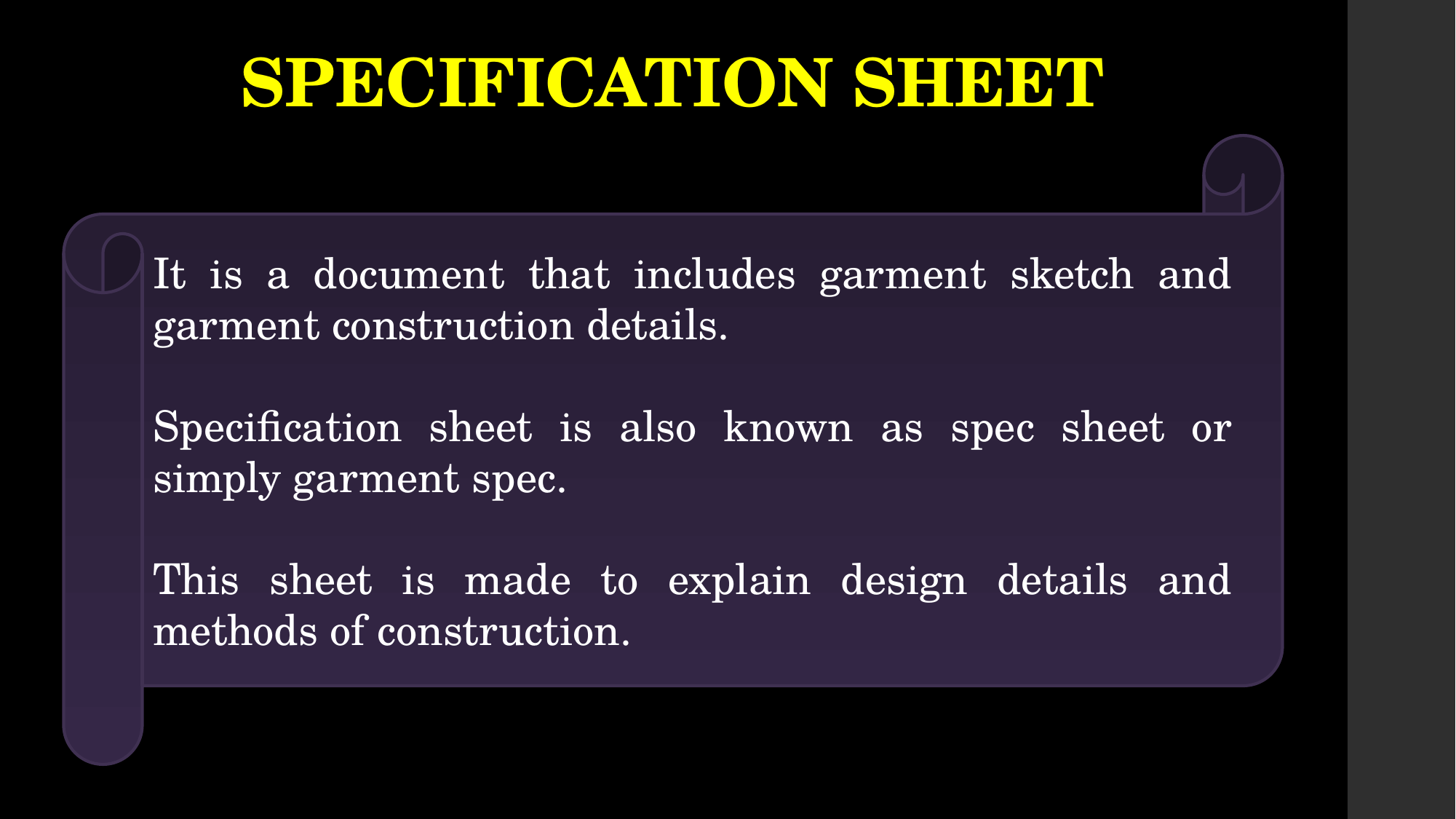

# SPECIFICATION SHEET
It is a document that includes garment sketch and garment construction details.

Specification sheet is also known as spec sheet or simply garment spec.

This sheet is made to explain design details and methods of construction.